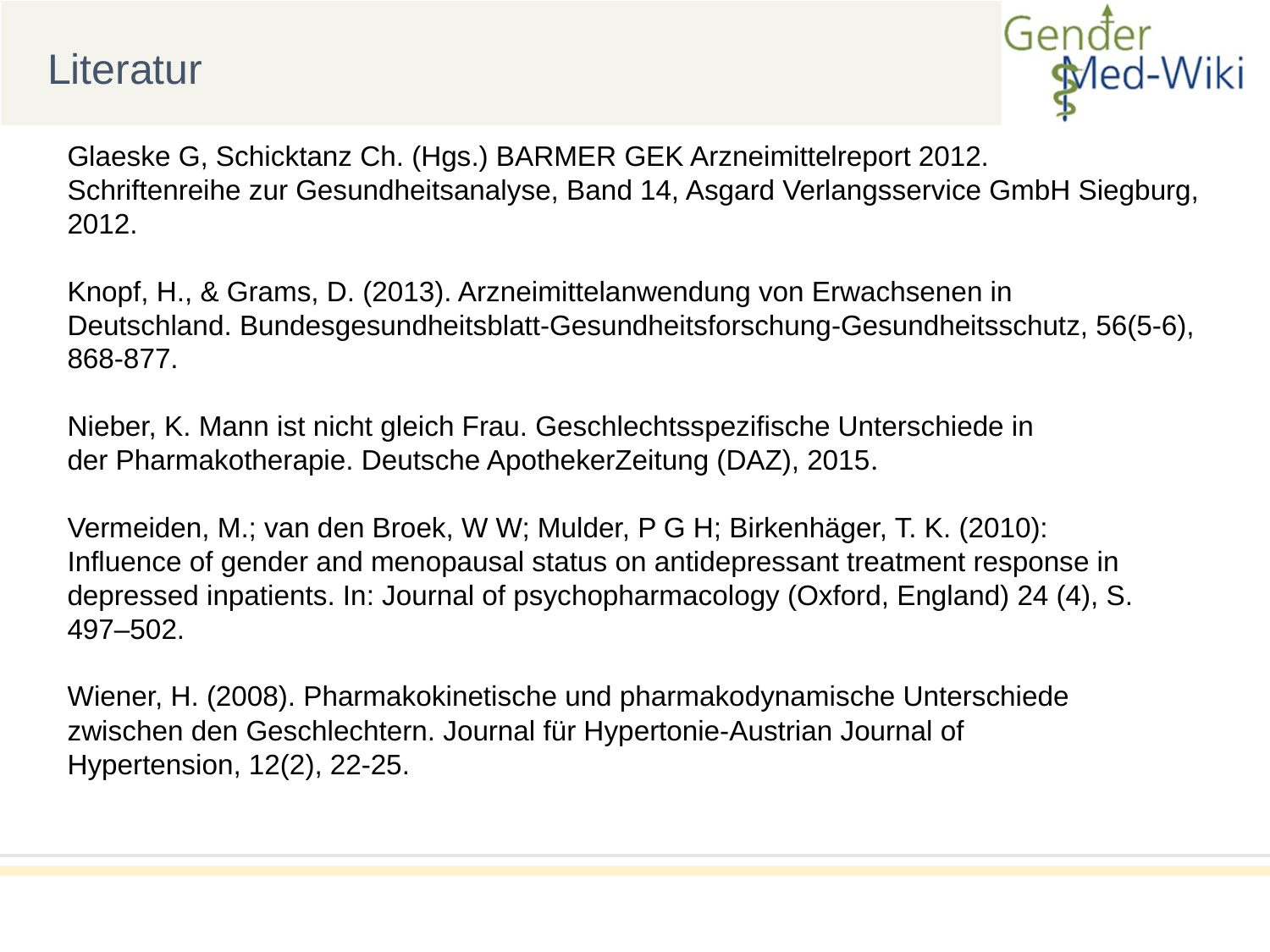

Literatur
Glaeske G, Schicktanz Ch. (Hgs.) BARMER GEK Arzneimittelreport 2012.
Schriftenreihe zur Gesundheitsanalyse, Band 14, Asgard Verlangsservice GmbH Siegburg, 2012.

Knopf, H., & Grams, D. (2013). Arzneimittelanwendung von Erwachsenen in
Deutschland. Bundesgesundheitsblatt-Gesundheitsforschung-Gesundheitsschutz, 56(5-6), 868-877.

Nieber, K. Mann ist nicht gleich Frau. Geschlechtsspezifische Unterschiede in
der Pharmakotherapie. Deutsche ApothekerZeitung (DAZ), 2015.

Vermeiden, M.; van den Broek, W W; Mulder, P G H; Birkenhäger, T. K. (2010):
Influence of gender and menopausal status on antidepressant treatment response in depressed inpatients. In: Journal of psychopharmacology (Oxford, England) 24 (4), S. 497–502.

Wiener, H. (2008). Pharmakokinetische und pharmakodynamische Unterschiede
zwischen den Geschlechtern. Journal für Hypertonie-Austrian Journal of Hypertension, 12(2), 22-25.